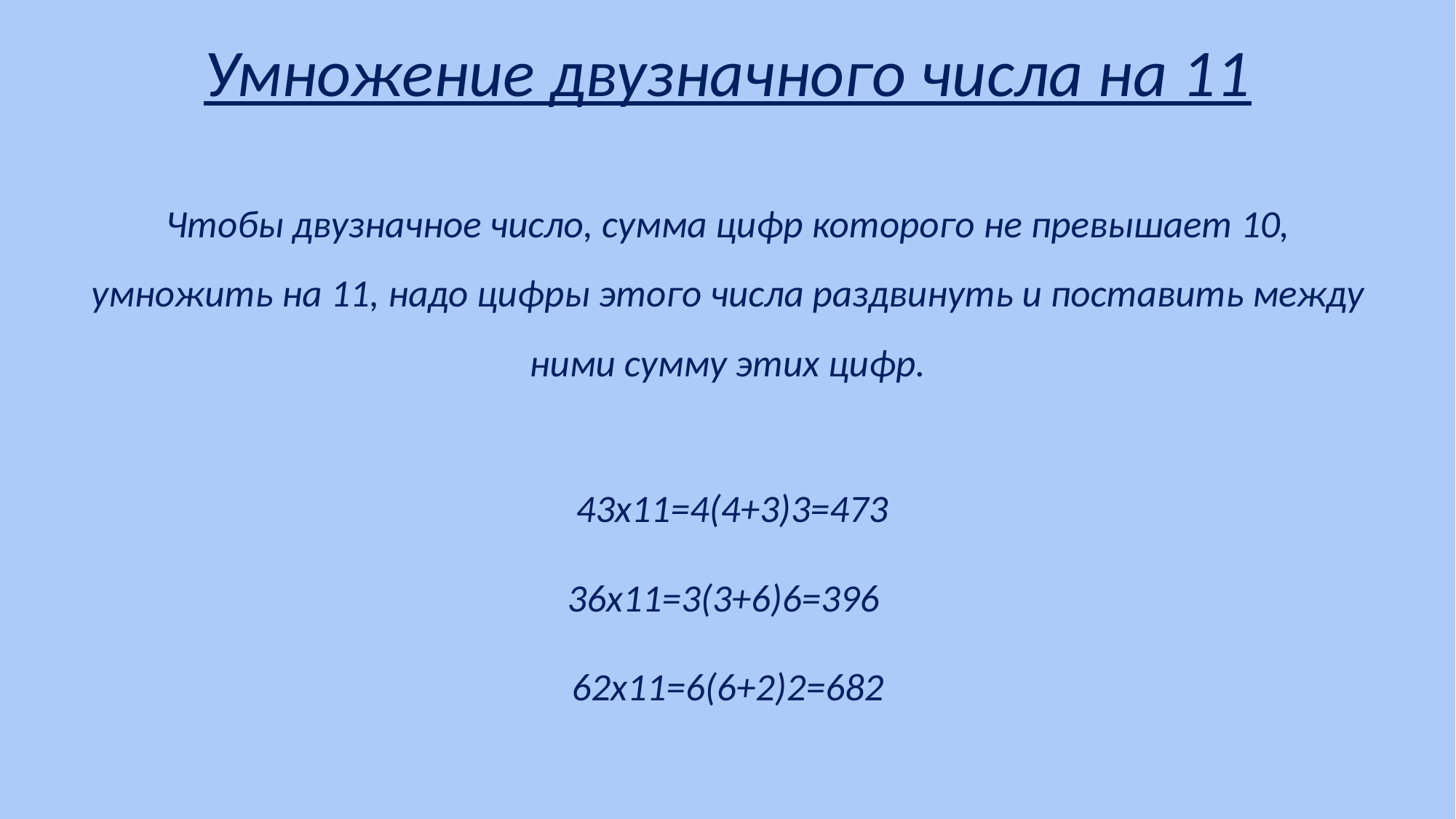

# Умножение двузначного числа на 11
Чтобы двузначное число, сумма цифр которого не превышает 10, умножить на 11, надо цифры этого числа раздвинуть и поставить между ними сумму этих цифр.

 43x11=4(4+3)3=473
36x11=3(3+6)6=396
62x11=6(6+2)2=682